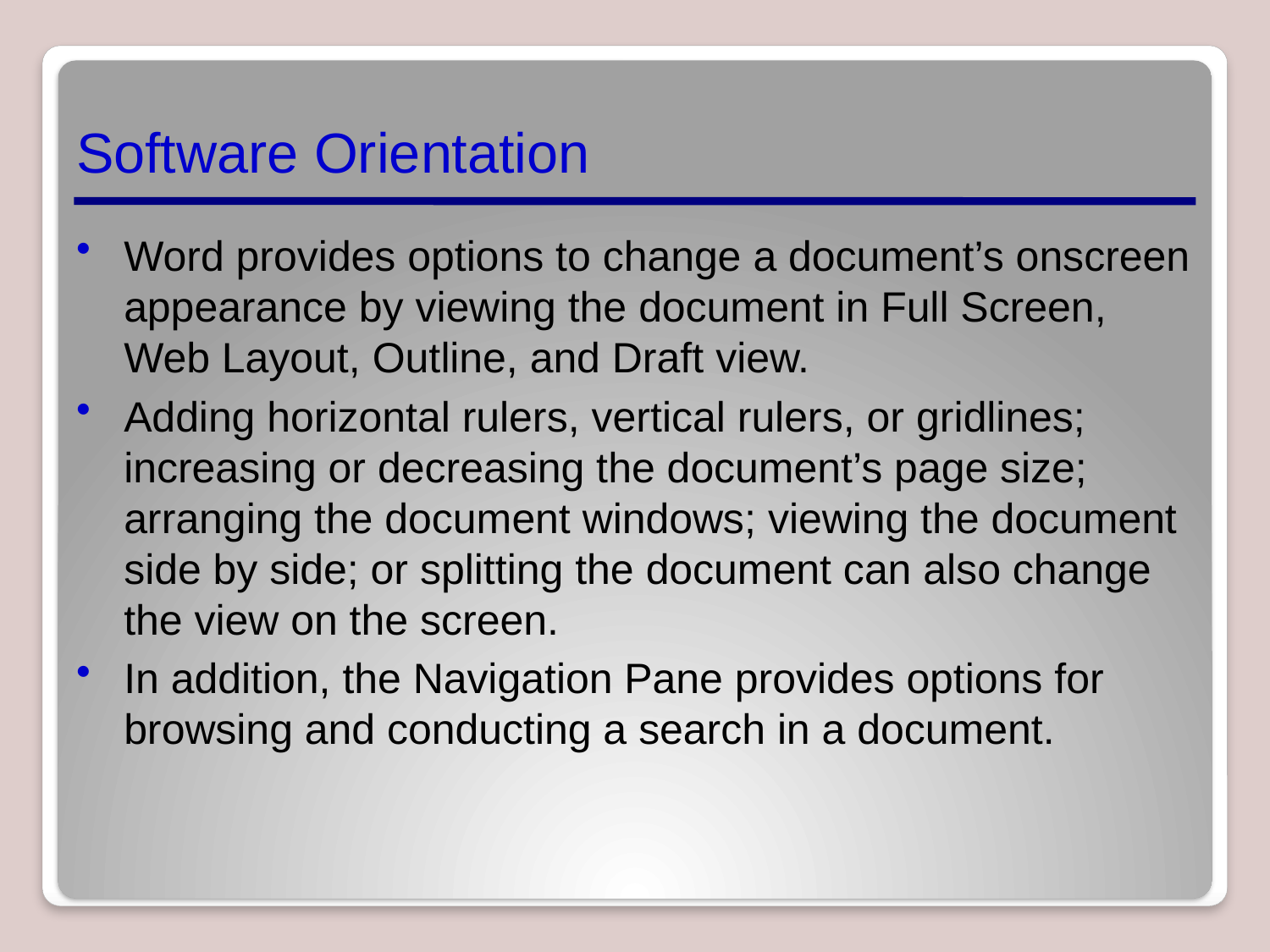

# Software Orientation
Word provides options to change a document’s onscreen appearance by viewing the document in Full Screen, Web Layout, Outline, and Draft view.
Adding horizontal rulers, vertical rulers, or gridlines; increasing or decreasing the document’s page size; arranging the document windows; viewing the document side by side; or splitting the document can also change the view on the screen.
In addition, the Navigation Pane provides options for browsing and conducting a search in a document.